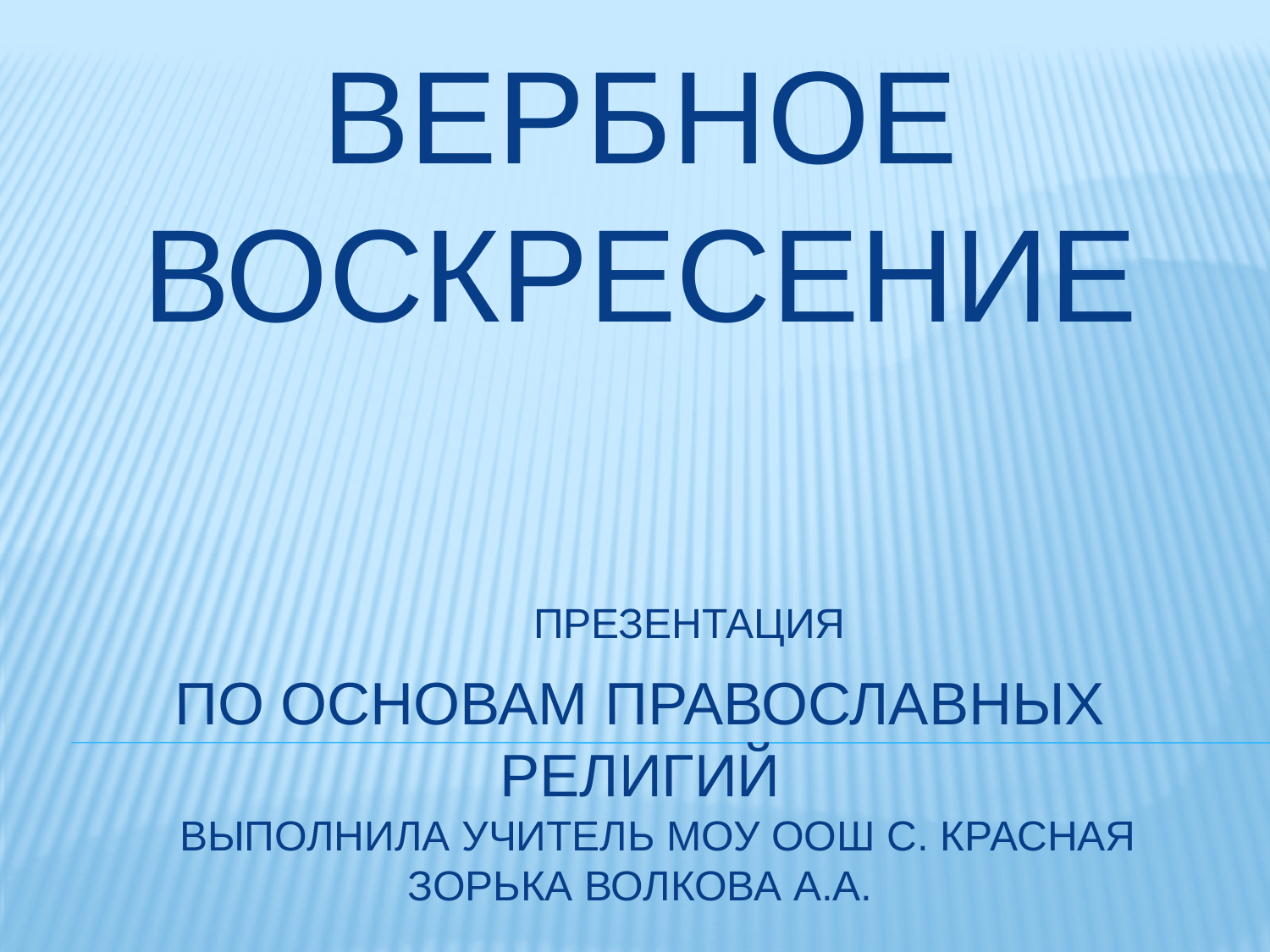

# Вербное Воскресение Презентация по Основам православных религий выполнила учитель МОУ ООШ с. Красная Зорька Волкова А.А.